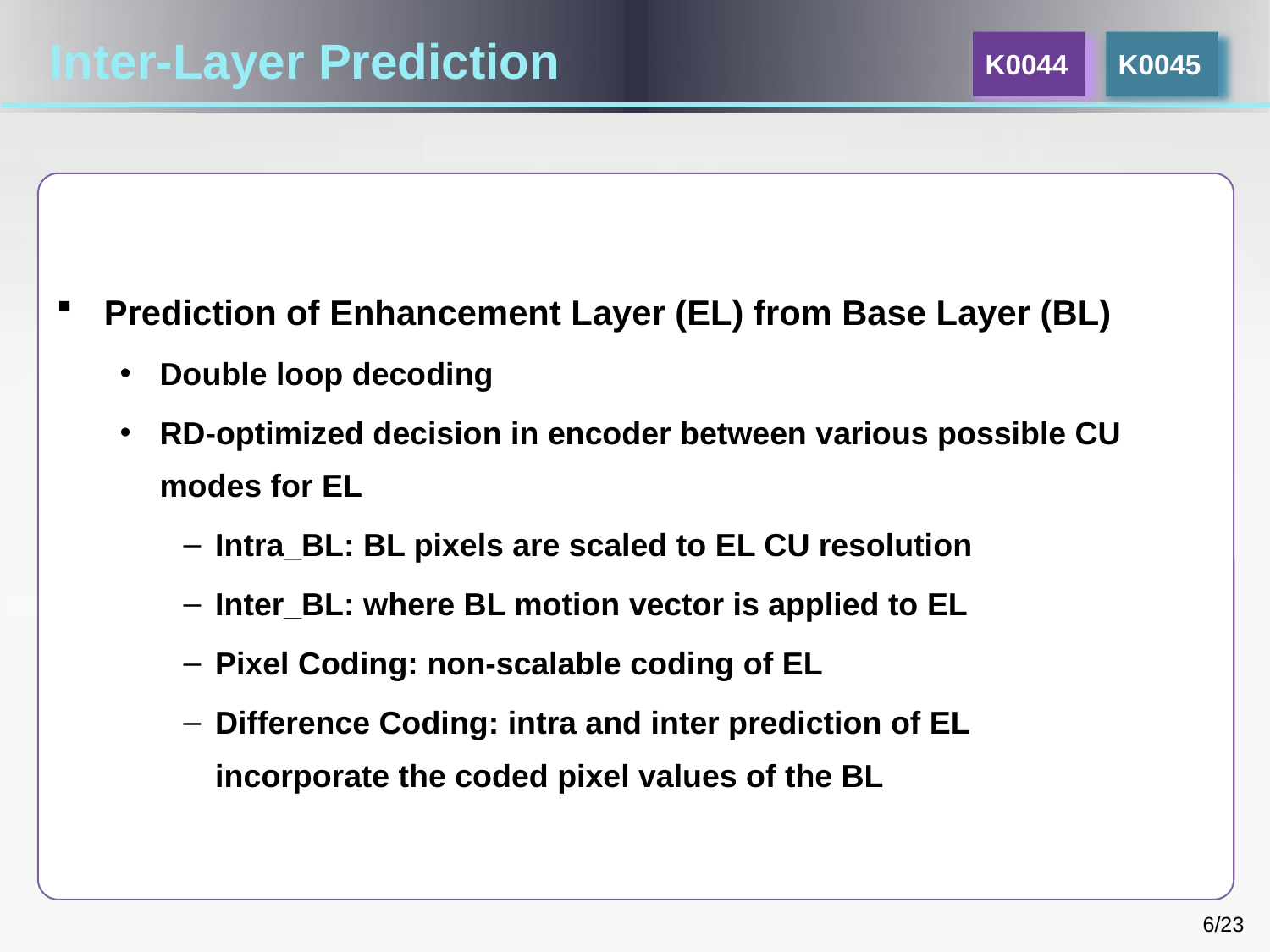

Inter-Layer Prediction

K0044

K0045
Prediction of Enhancement Layer (EL) from Base Layer (BL)
Double loop decoding
RD-optimized decision in encoder between various possible CU modes for EL
Intra_BL: BL pixels are scaled to EL CU resolution
Inter_BL: where BL motion vector is applied to EL
Pixel Coding: non-scalable coding of EL
Difference Coding: intra and inter prediction of EL             incorporate the coded pixel values of the BL